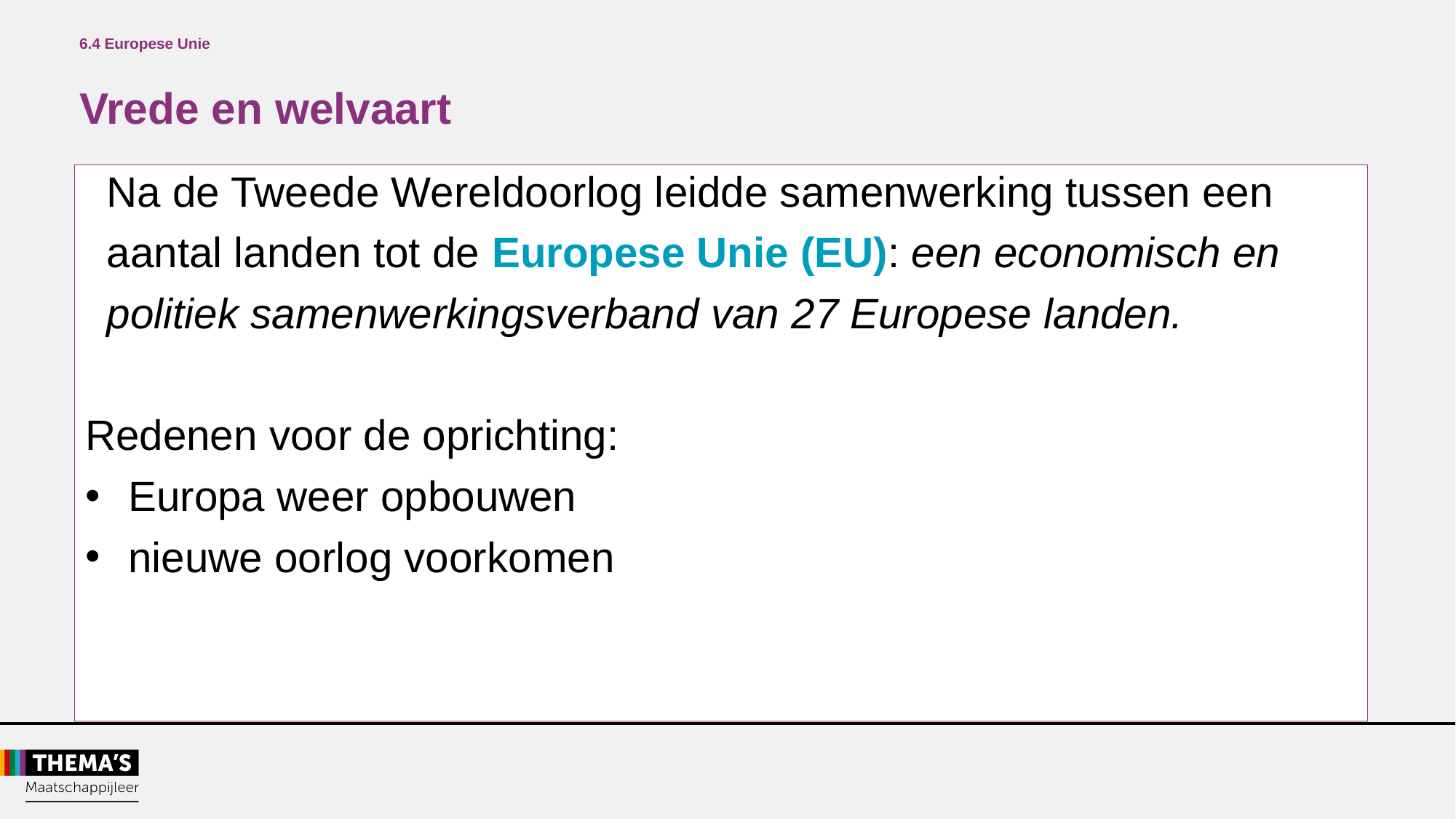

6.4 Europese Unie
Vrede en welvaart
Na de Tweede Wereldoorlog leidde samenwerking tussen een
aantal landen tot de Europese Unie (EU): een economisch en
politiek samenwerkingsverband van 27 Europese landen.

Redenen voor de oprichting:
Europa weer opbouwen
nieuwe oorlog voorkomen